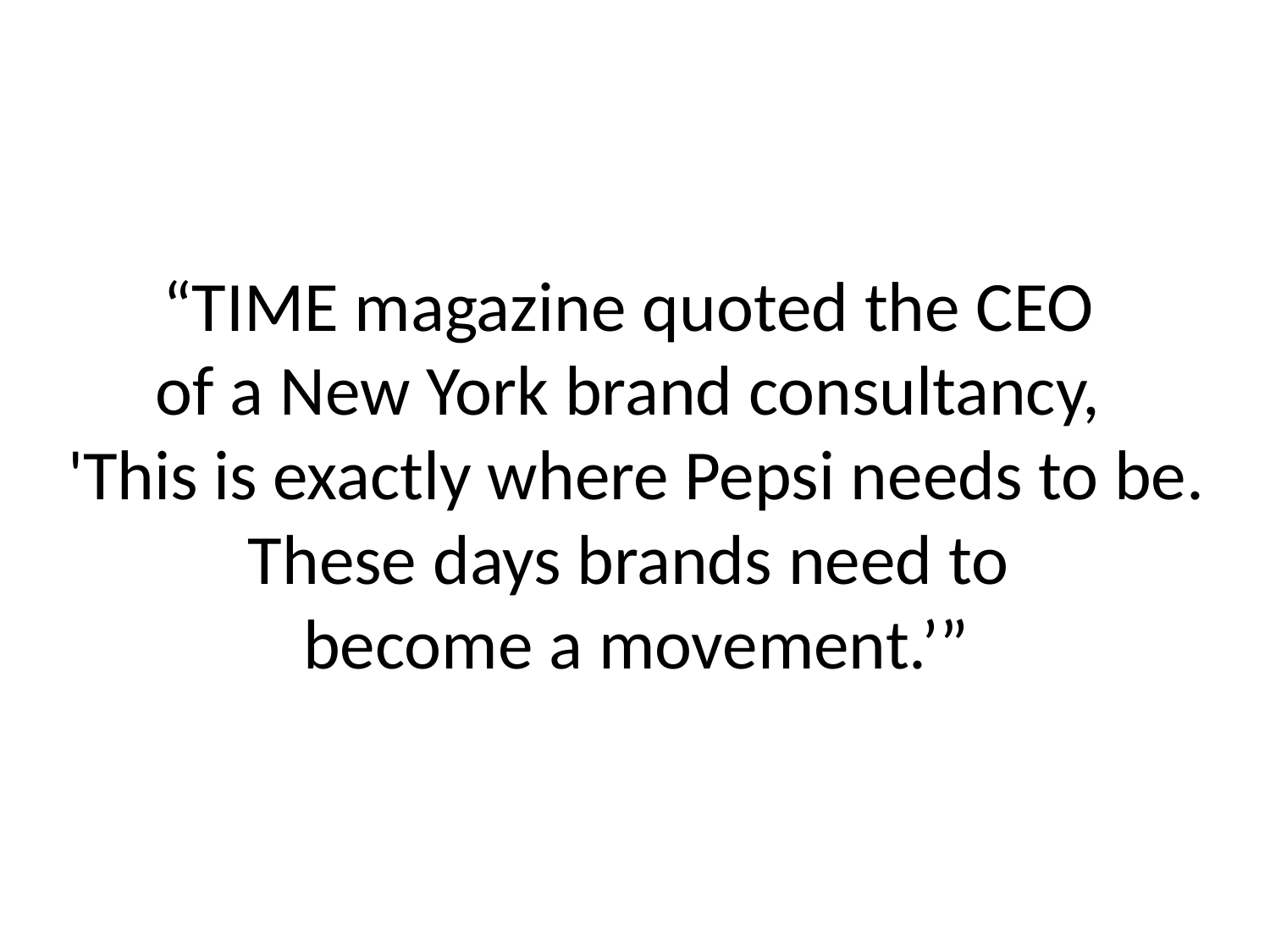

“TIME magazine quoted the CEO
of a New York brand consultancy,
'This is exactly where Pepsi needs to be. These days brands need to
become a movement.’”